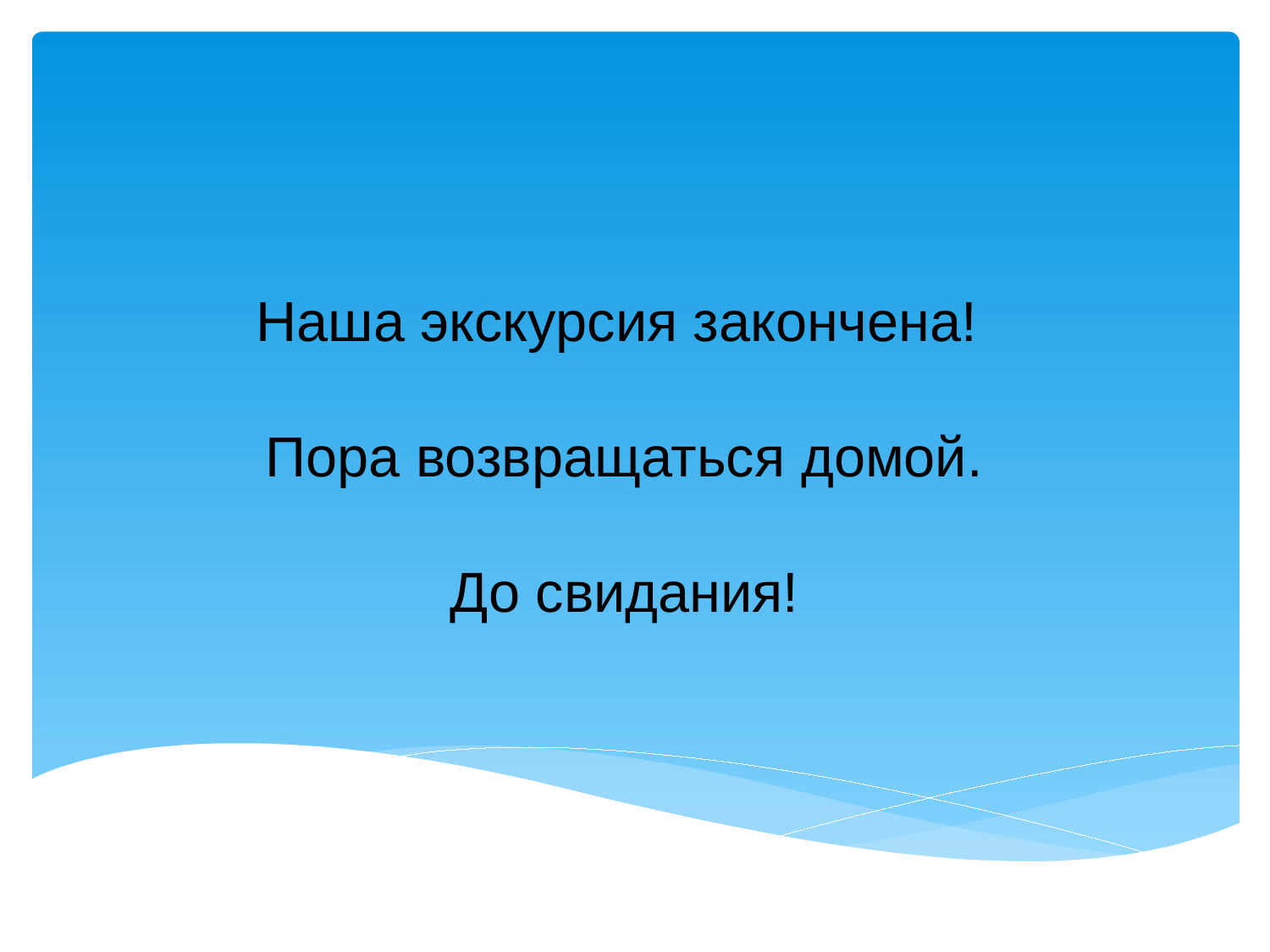

# Наша экскурсия закончена! Пора возвращаться домой. До свидания!